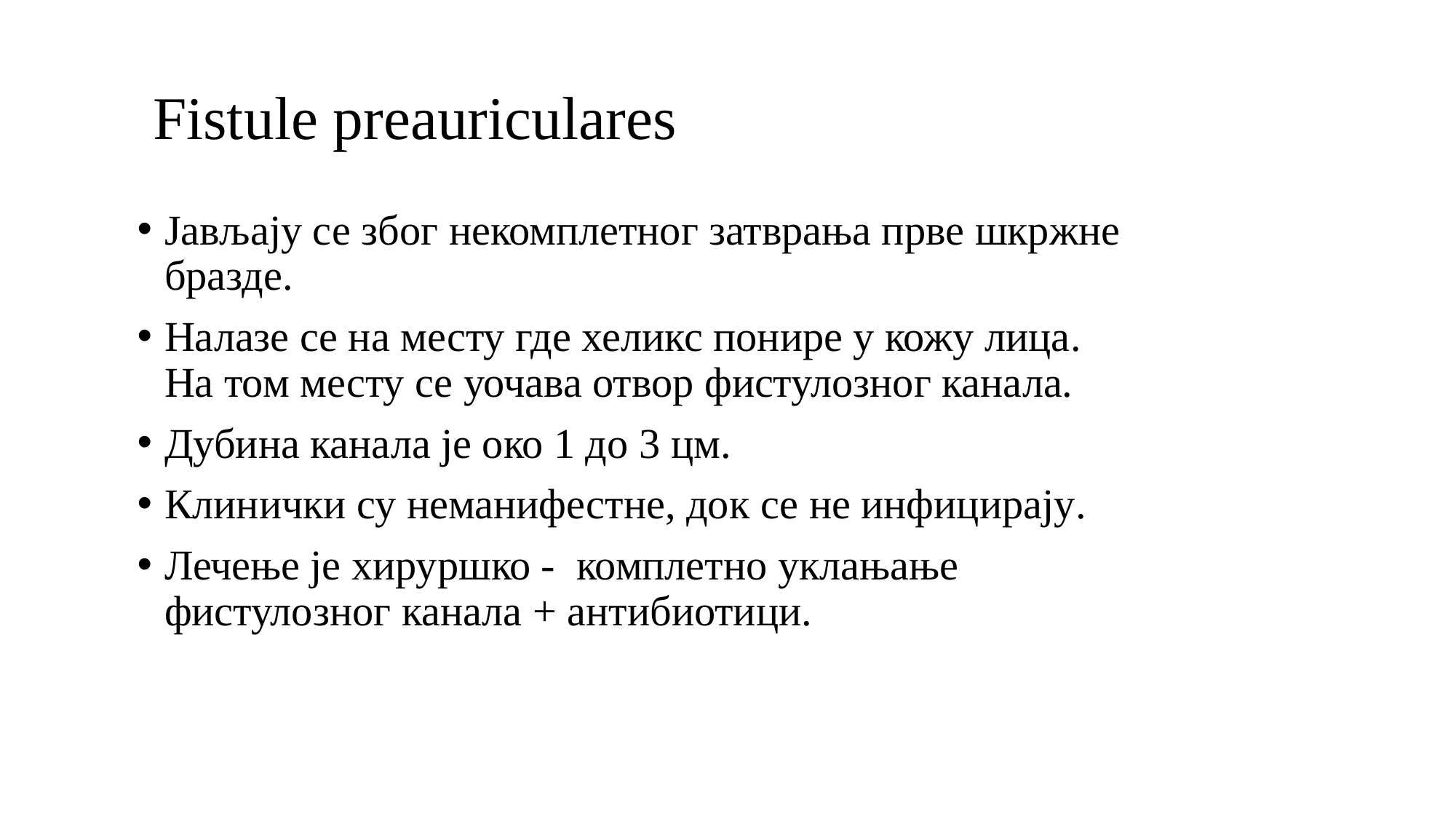

# Fistule preauriculares
Јављају се због некомплетног затврања прве шкржне бразде.
Налазе се на месту где хеликс понире у кожу лица. На том месту се уочава отвор фистулозног канала.
Дубина канала је око 1 до 3 цм.
Клинички су неманифестне, док се не инфицирају.
Лечење је хируршко -  комплетно уклањање фистулозног канала + антибиотици.